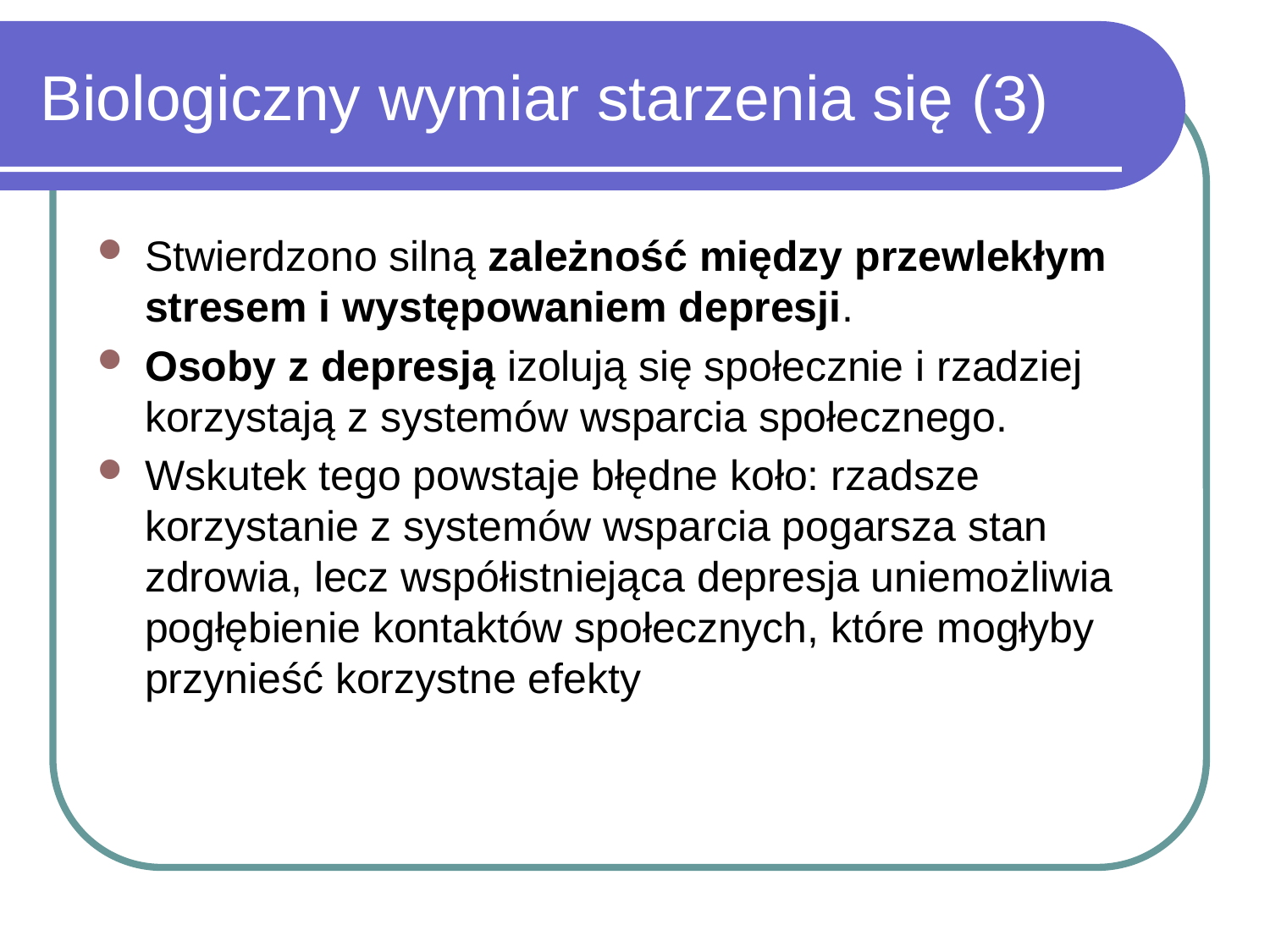

# Biologiczny wymiar starzenia się (3)
Stwierdzono silną zależność między przewlekłym stresem i występowaniem depresji.
Osoby z depresją izolują się społecznie i rzadziej korzystają z systemów wsparcia społecznego.
Wskutek tego powstaje błędne koło: rzadsze korzystanie z systemów wsparcia pogarsza stan zdrowia, lecz współistniejąca depresja uniemożliwia pogłębienie kontaktów społecznych, które mogłyby przynieść korzystne efekty